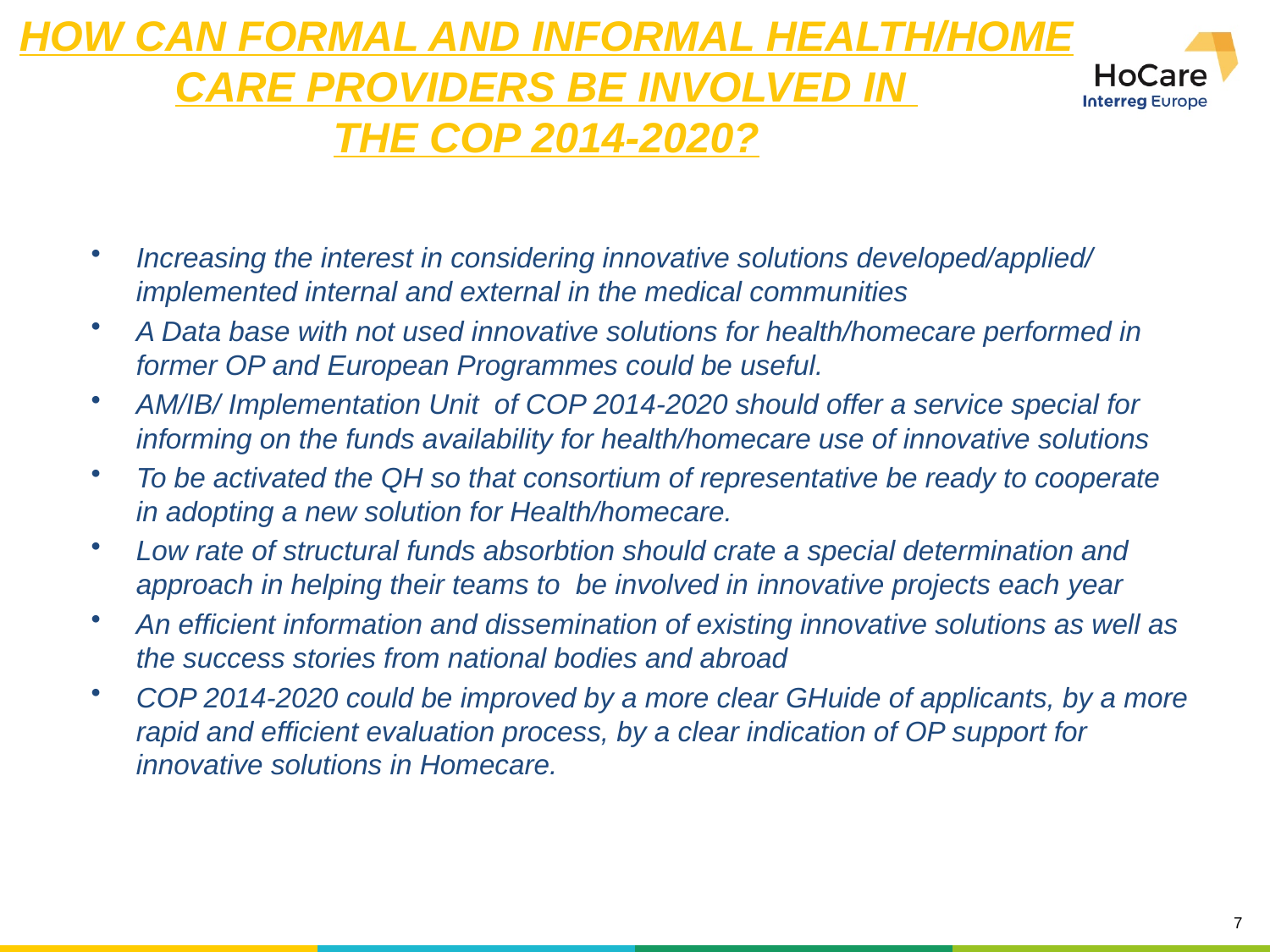

# HOW CAN FORMAL AND INFORMAL HEALTH/HOME CARE PROVIDERS BE INVOLVED IN THE COP 2014-2020?

Increasing the interest in considering innovative solutions developed/applied/ implemented internal and external in the medical communities
A Data base with not used innovative solutions for health/homecare performed in former OP and European Programmes could be useful.
AM/IB/ Implementation Unit  of COP 2014-2020 should offer a service special for informing on the funds availability for health/homecare use of innovative solutions
To be activated the QH so that consortium of representative be ready to cooperate in adopting a new solution for Health/homecare.
Low rate of structural funds absorbtion should crate a special determination and approach in helping their teams to  be involved in innovative projects each year
An efficient information and dissemination of existing innovative solutions as well as the success stories from national bodies and abroad
COP 2014-2020 could be improved by a more clear GHuide of applicants, by a more rapid and efficient evaluation process, by a clear indication of OP support for innovative solutions in Homecare.